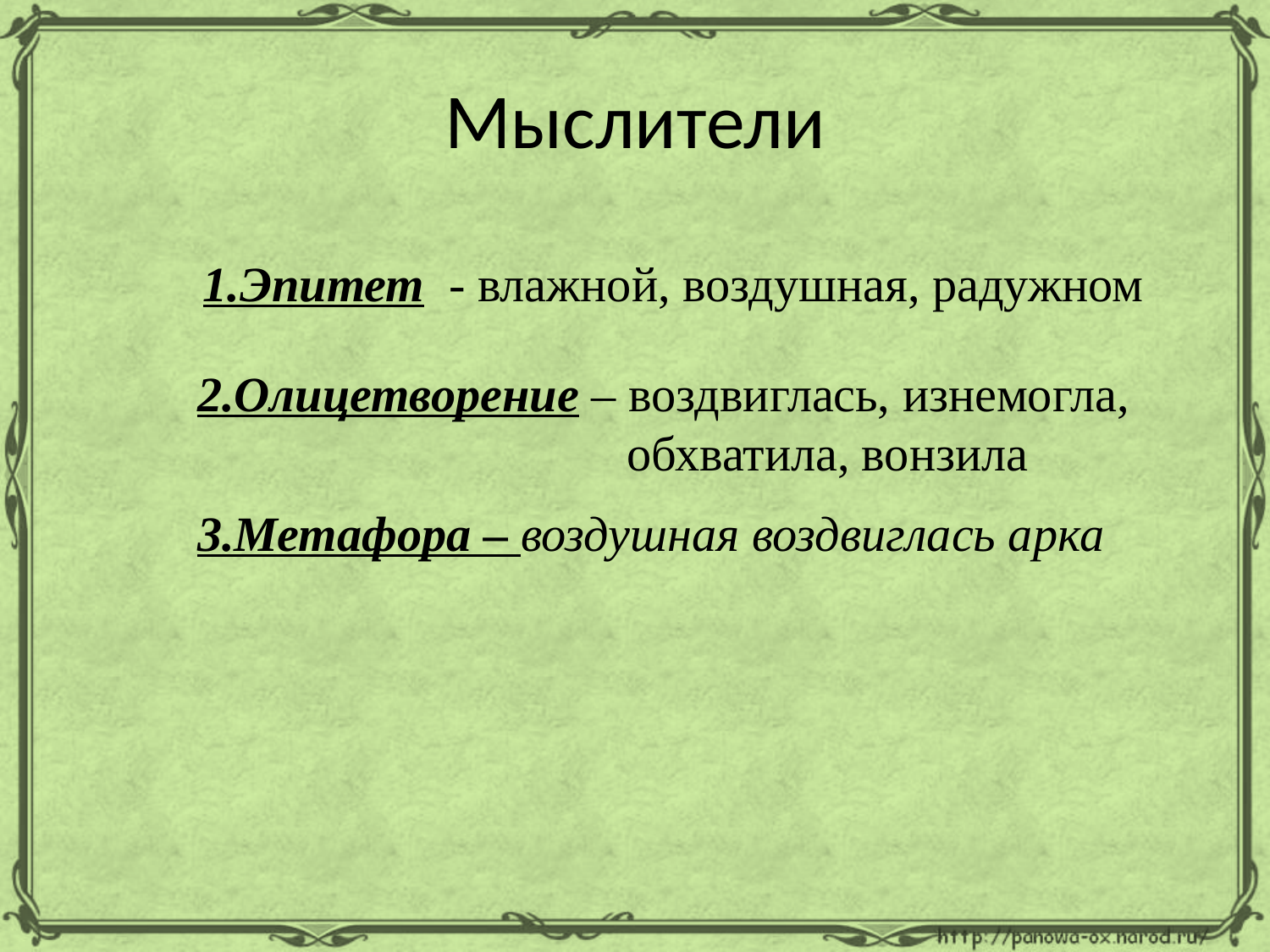

# Мыслители
1.Эпитет  - влажной, воздушная, радужном
2.Олицетворение – воздвиглась, изнемогла,
                                   обхватила, вонзила
3.Метафора – воздушная воздвиглась арка